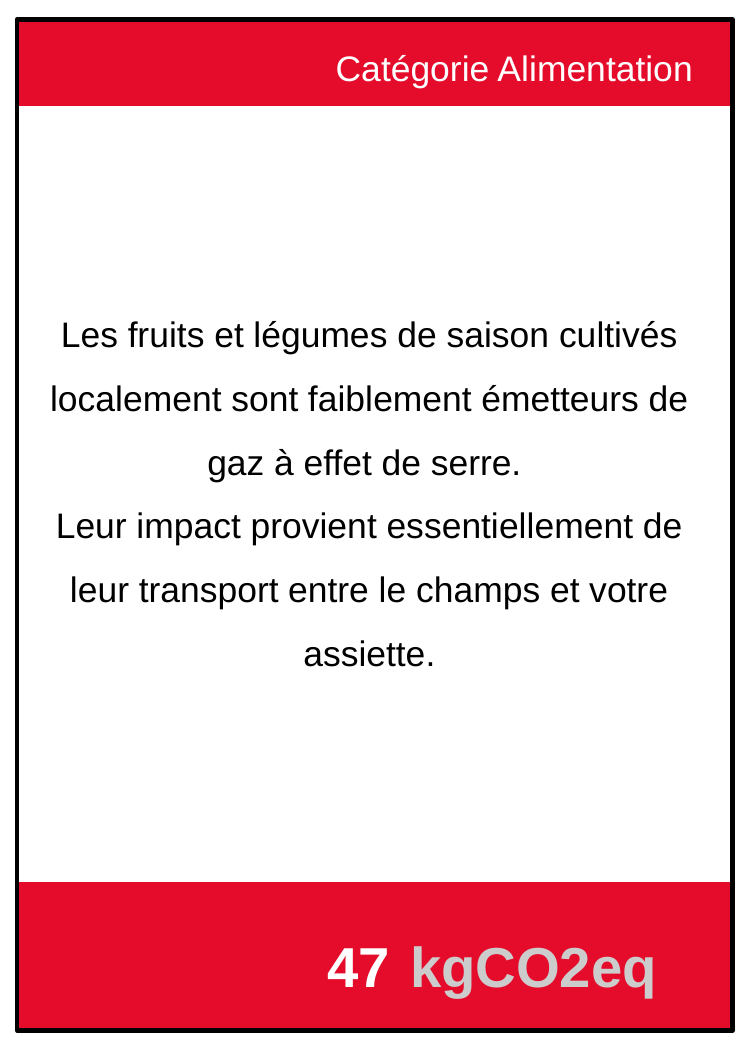

Catégorie Alimentation

Les fruits et légumes de saison cultivés localement sont faiblement émetteurs de gaz à effet de serre.
Leur impact provient essentiellement de leur transport entre le champs et votre assiette.

47
kgCO2eq